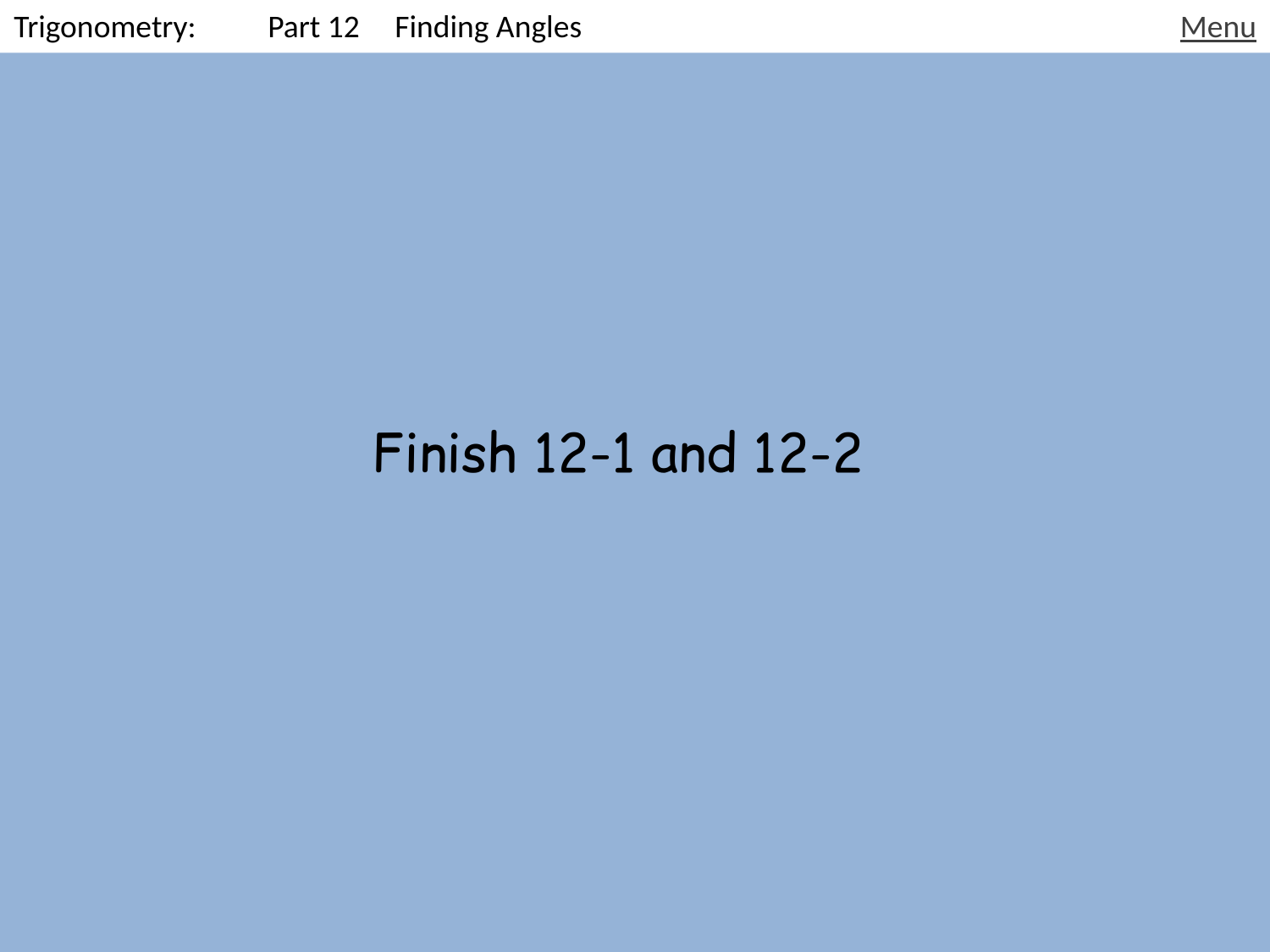

Trigonometry:  	Part 12	Finding Angles
Menu
Finish 12-1 and 12-2